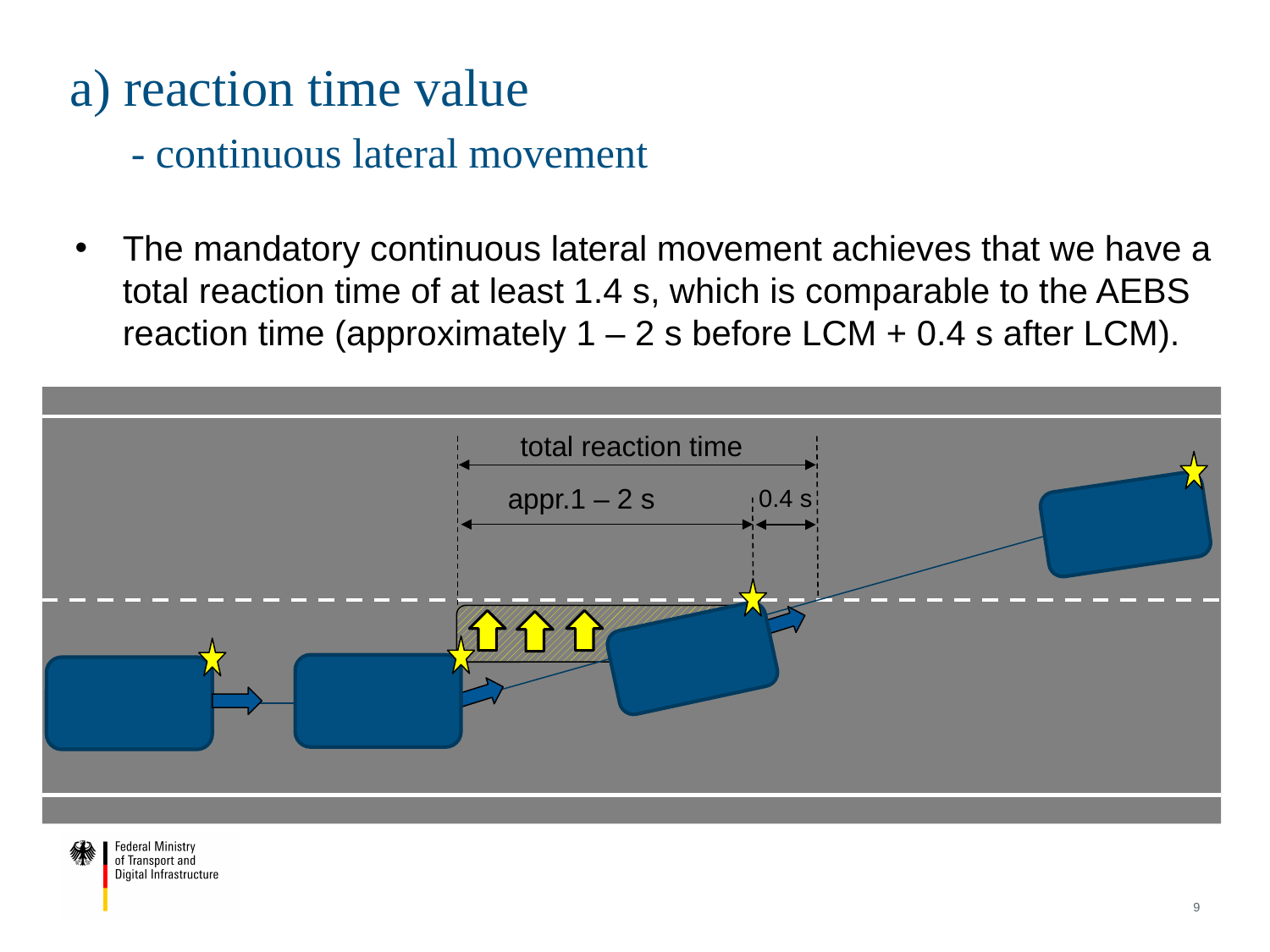

# a) reaction time value - continuous lateral movement
The mandatory continuous lateral movement achieves that we have a total reaction time of at least 1.4 s, which is comparable to the AEBS reaction time (approximately 1 – 2 s before LCM + 0.4 s after LCM).

total reaction time

0.4 s
appr.1 – 2 s

9